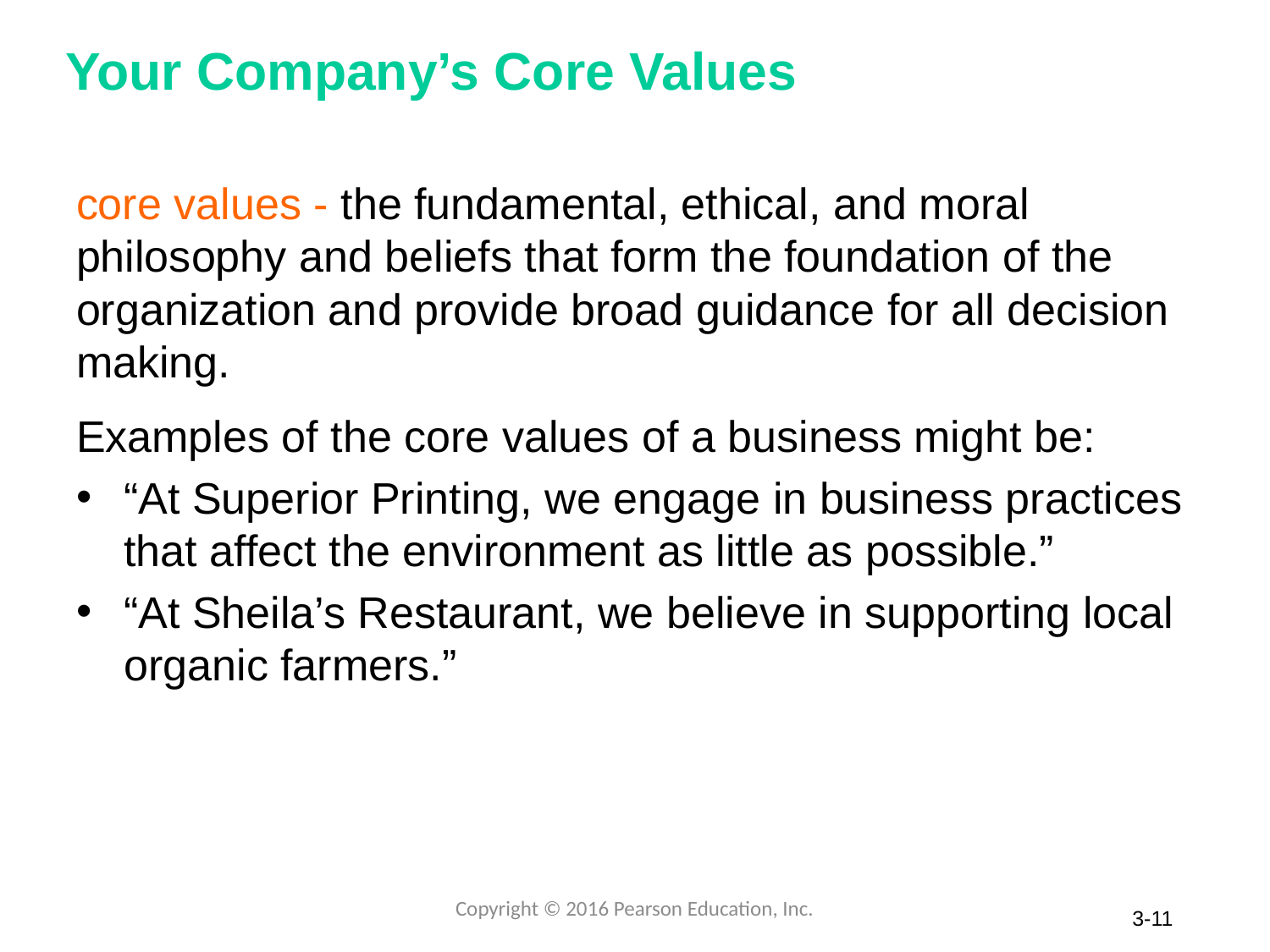

# Your Company’s Core Values
core values - the fundamental, ethical, and moral philosophy and beliefs that form the foundation of the organization and provide broad guidance for all decision making.

Examples of the core values of a business might be:
“At Superior Printing, we engage in business practices that affect the environment as little as possible.”
“At Sheila’s Restaurant, we believe in supporting local organic farmers.”

Copyright © 2016 Pearson Education, Inc.